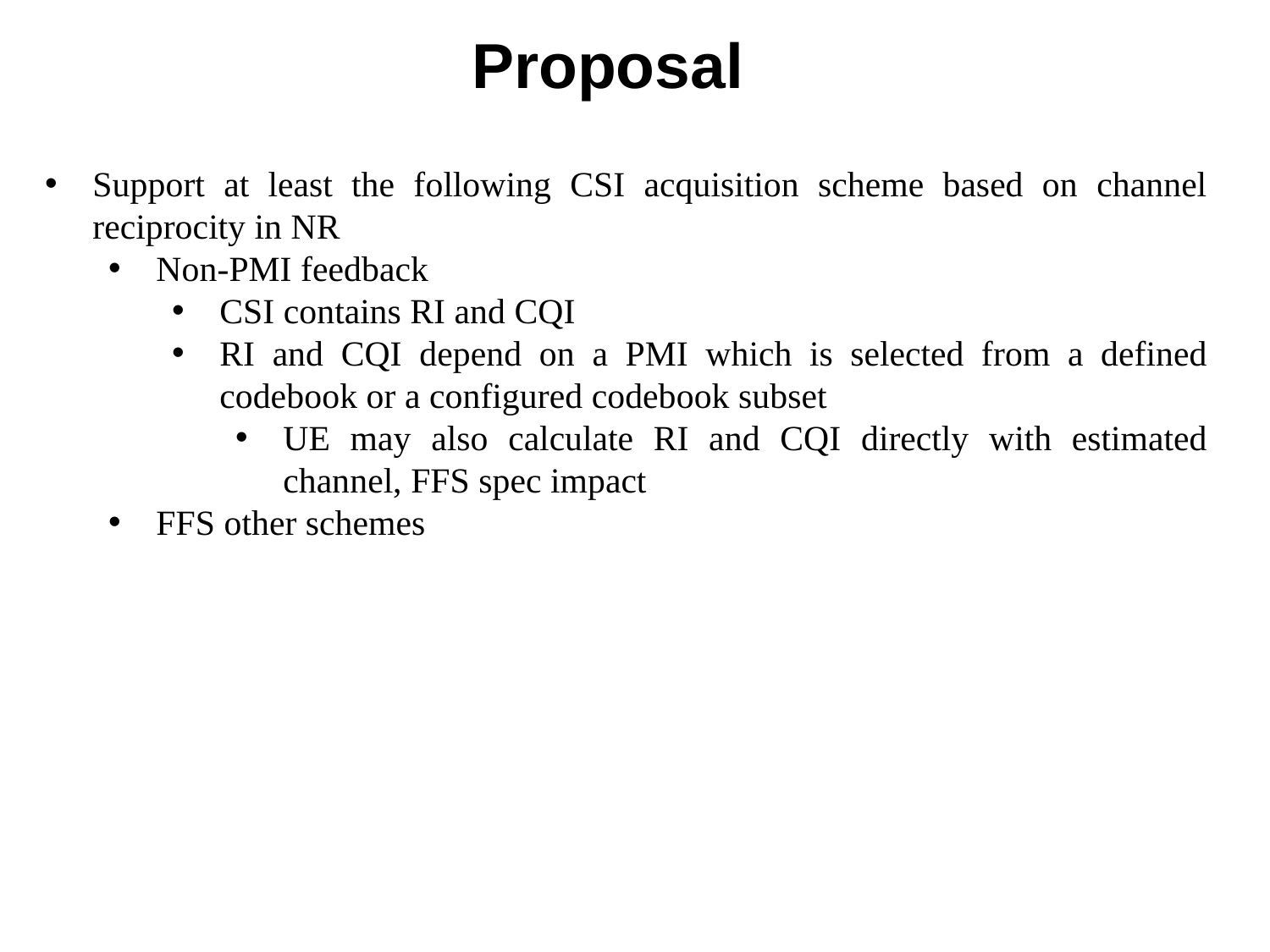

# Proposal
Support at least the following CSI acquisition scheme based on channel reciprocity in NR
Non-PMI feedback
CSI contains RI and CQI
RI and CQI depend on a PMI which is selected from a defined codebook or a configured codebook subset
UE may also calculate RI and CQI directly with estimated channel, FFS spec impact
FFS other schemes